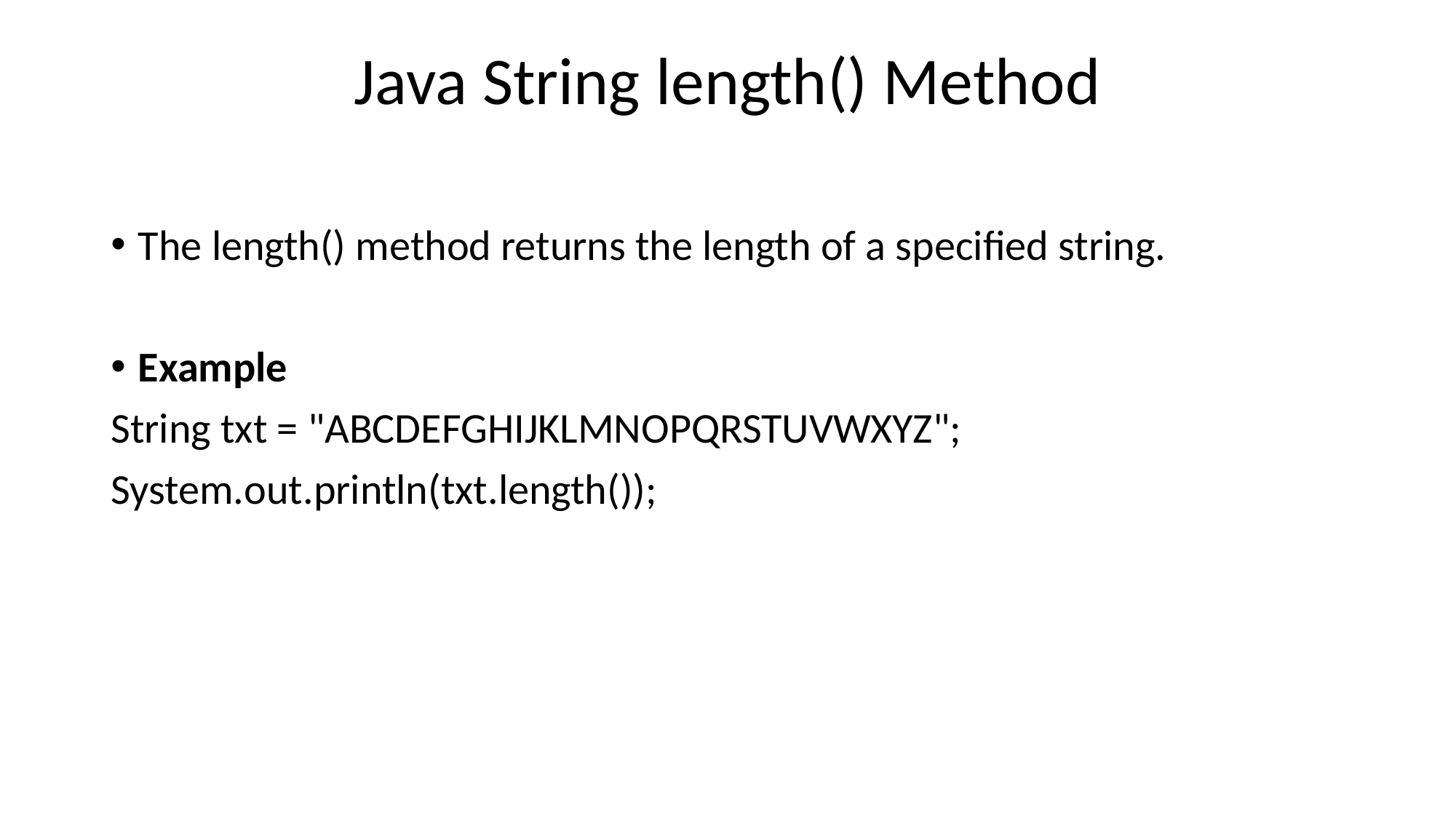

# Java String length() Method
The length() method returns the length of a specified string.

Example
String txt = "ABCDEFGHIJKLMNOPQRSTUVWXYZ";
System.out.println(txt.length());